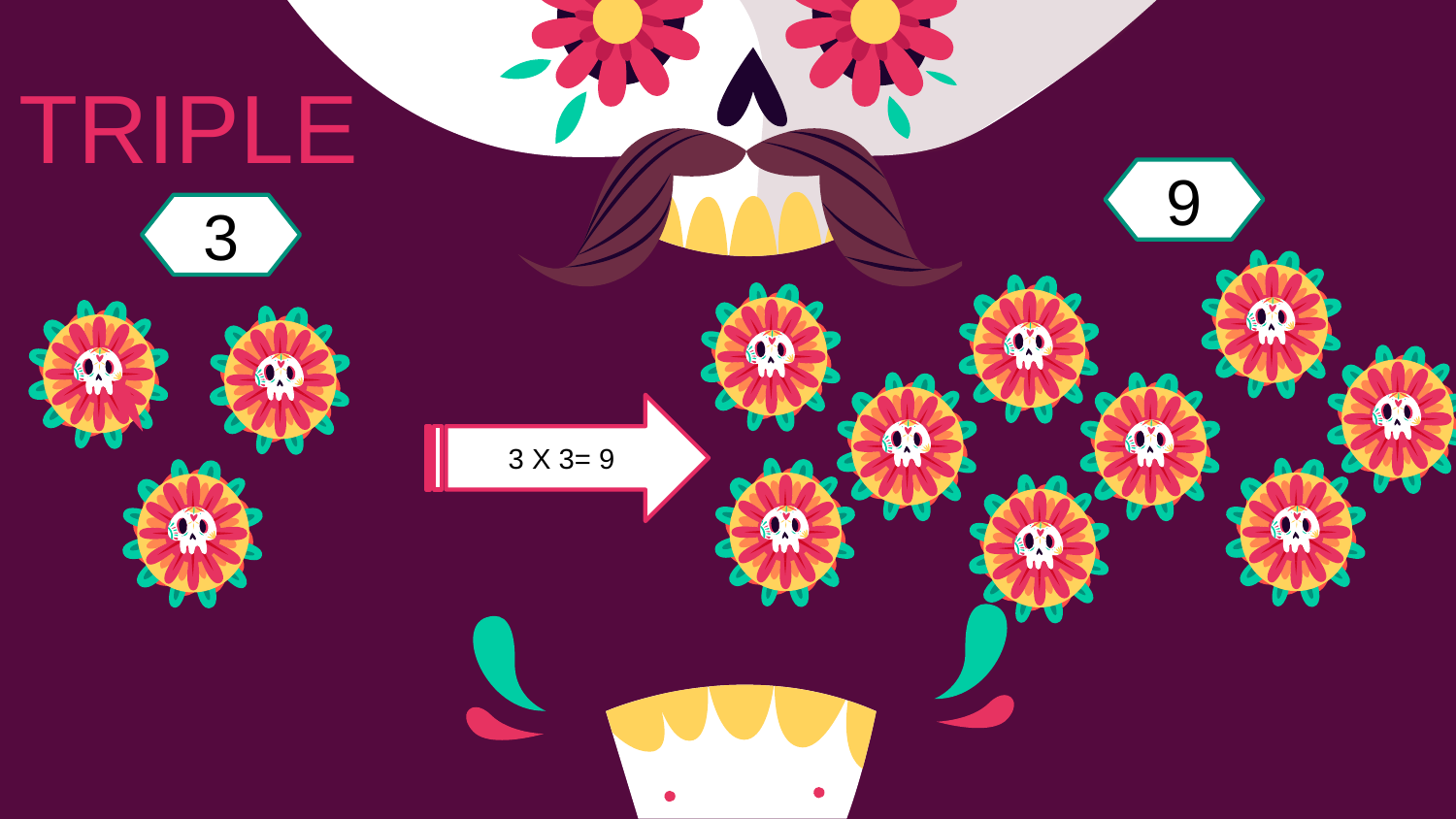

# TRIPLE
9
3

3 X 3= 9